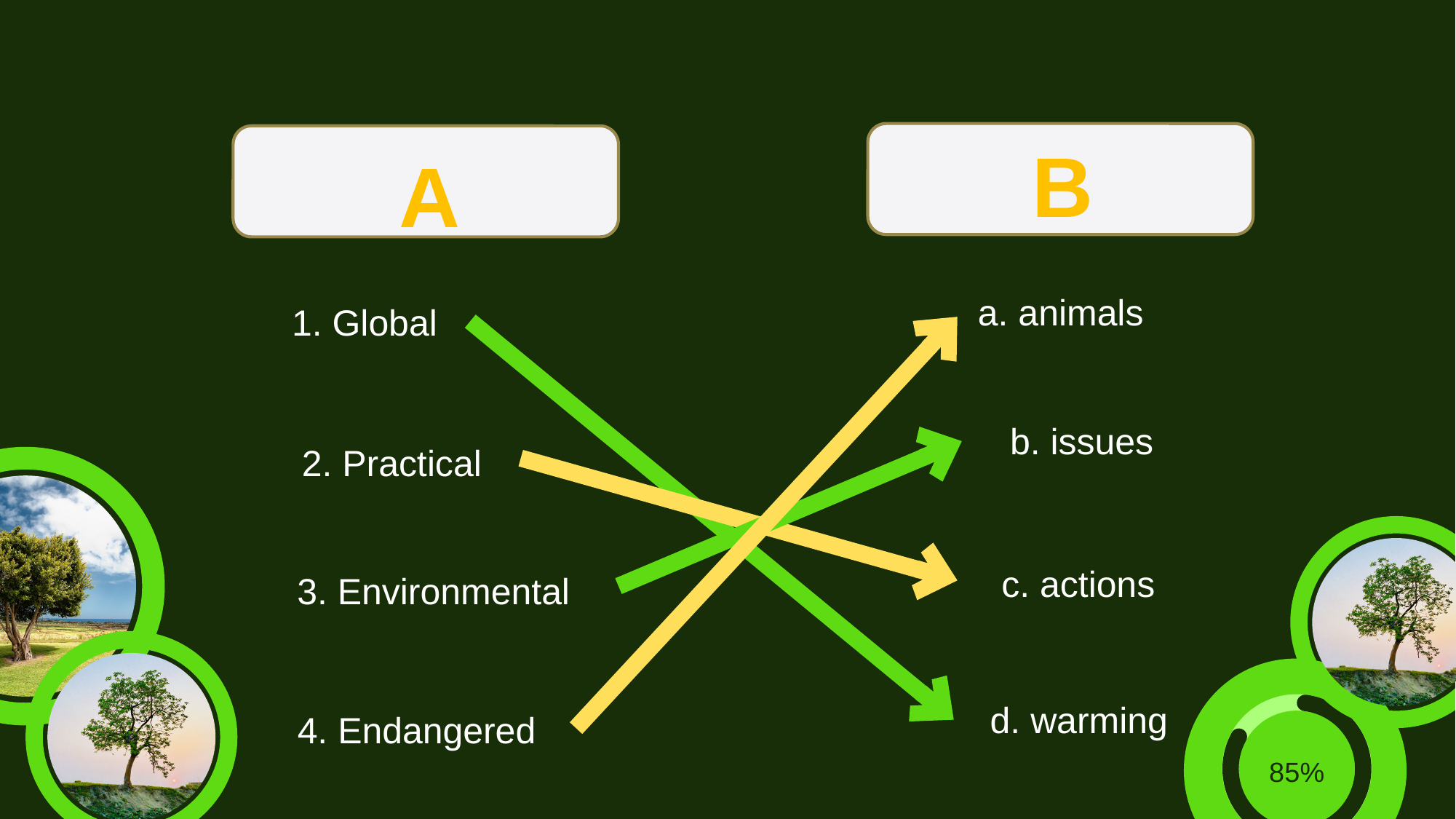

B
a. animals
b. issues
c. actions
d. warming

A
1. Global
2. Practical
3. Environmental
4. Endangered

85%